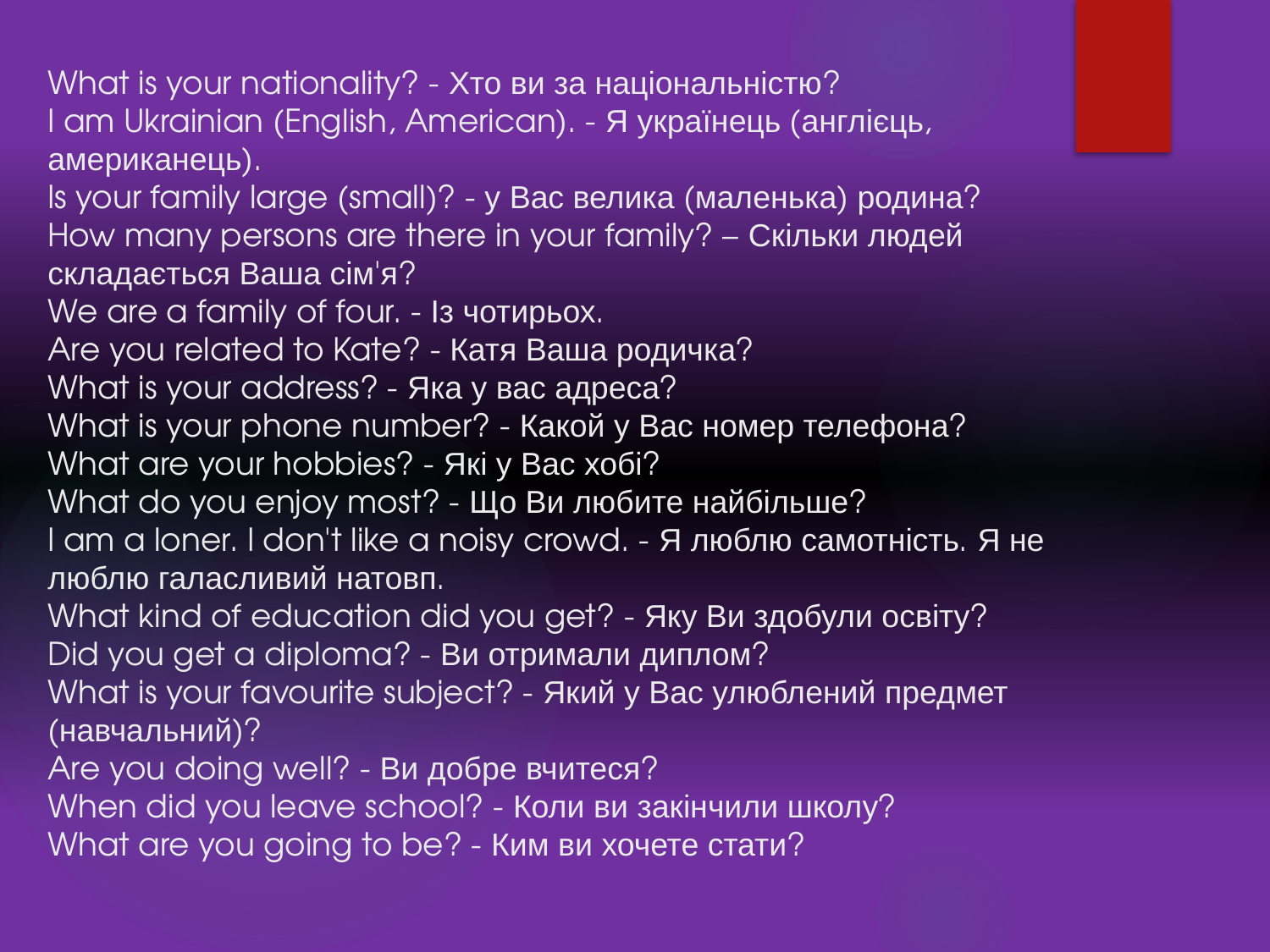

# What is your nationality? - Хто ви за національністю? I am Ukrainian (English, American). - Я українець (англієць, американець). Is your family large (small)? - у Вас велика (маленька) родина? How many persons are there in your family? – Скільки людей складається Ваша сім'я? We are a family of four. - Із чотирьох. Are you related to Kate? - Катя Ваша родичка? What is your address? - Яка у вас адреса? What is your phone number? - Какой у Вас номер телефона? What are your hobbies? - Які у Вас хобі? What do you enjoy most? - Що Ви любите найбільше? I am a loner. I don't like a noisy crowd. - Я люблю самотність. Я не люблю галасливий натовп. What kind of education did you get? - Яку Ви здобули освіту? Did you get a diploma? - Ви отримали диплом? What is your favourite subject? - Який у Вас улюблений предмет (навчальний)? Are you doing well? - Ви добре вчитеся? When did you leave school? - Коли ви закінчили школу? What are you going to be? - Ким ви хочете стати?